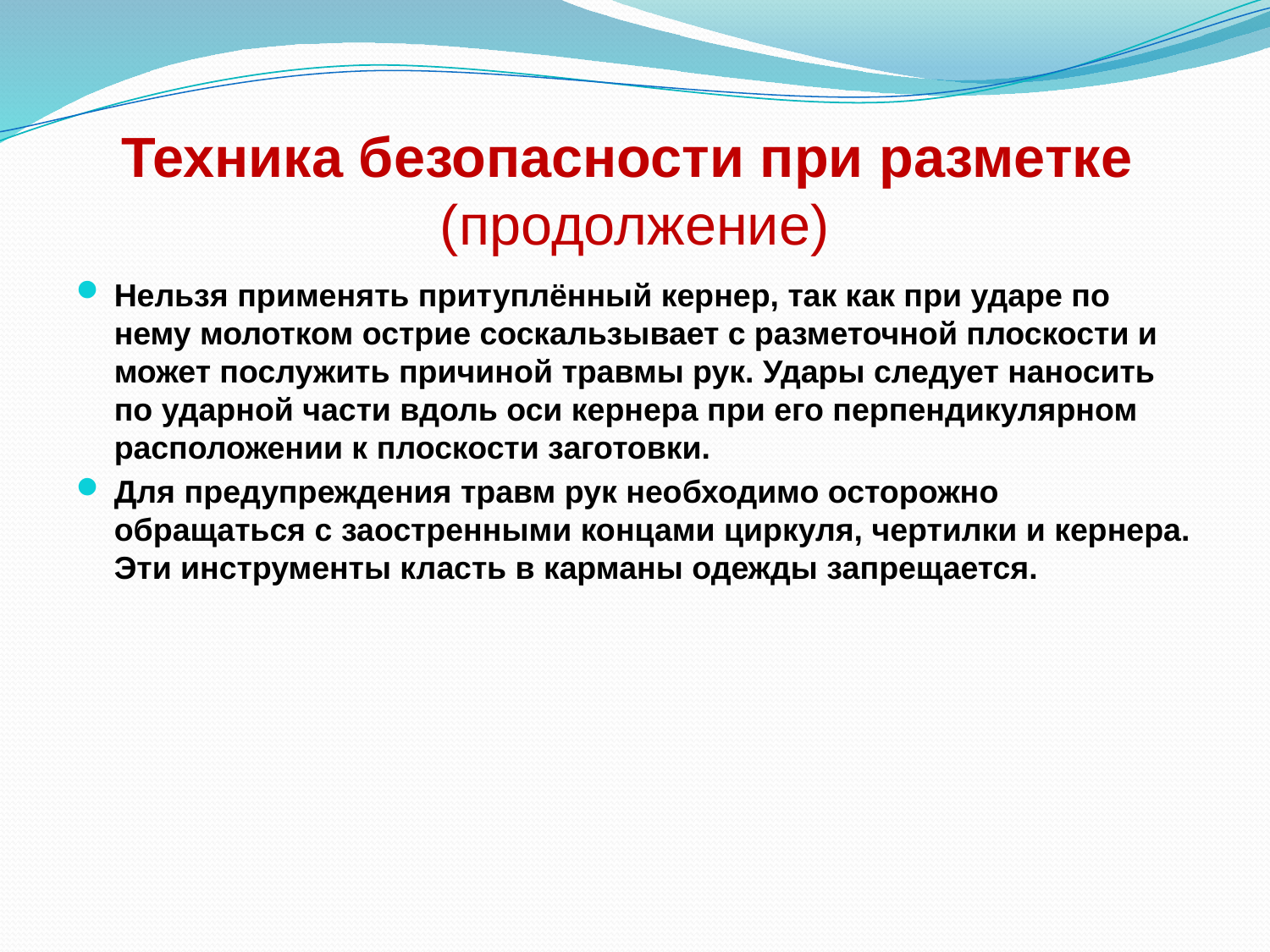

# Техника безопасности при разметке (продолжение)
Нельзя применять притуплённый кернер, так как при ударе по нему молотком острие соскальзывает с разметочной плоскости и может послужить причиной травмы рук. Удары следует наносить по ударной части вдоль оси кернера при его перпендикулярном расположении к плоскости заготовки.
Для предупреждения травм рук необходимо осторожно обращаться с заостренными концами циркуля, чертилки и кернера. Эти инструменты класть в карманы одежды запрещается.